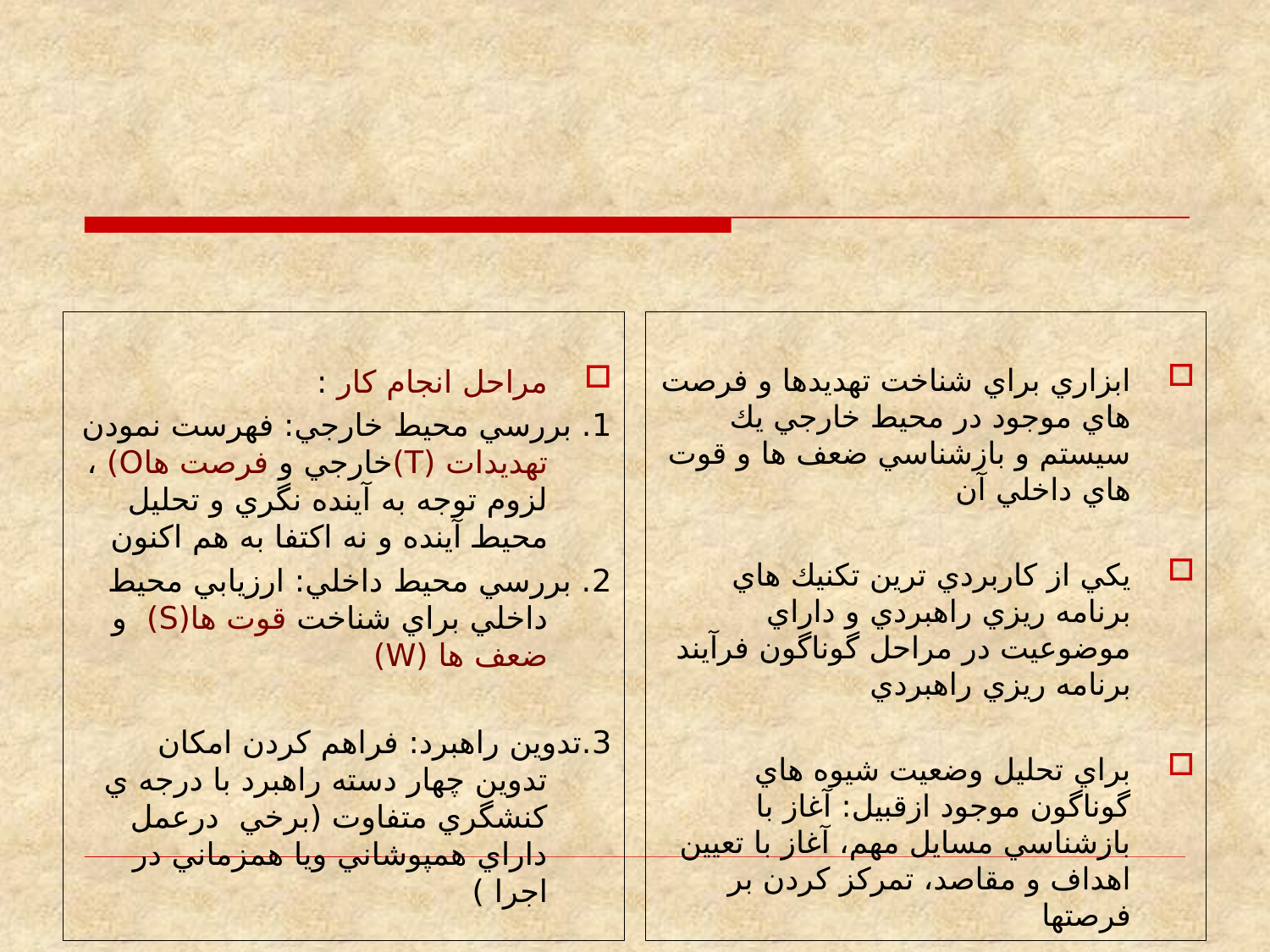

مراحل انجام كار :
1. بررسي محيط خارجي: فهرست نمودن تهديدات (T)خارجي و فرصت هاO) ، لزوم توجه به آينده نگري و تحليل محيط آينده و نه اكتفا به هم اكنون
2. بررسي محيط داخلي: ارزيابي محيط داخلي براي شناخت قوت ها(S)  و ضعف ها (W)

3.تدوين راهبرد: فراهم كردن امكان تدوين چهار دسته راهبرد با درجه ي كنشگري متفاوت (برخي  درعمل داراي همپوشاني ويا همزماني در اجرا )

ابزاري براي شناخت تهديدها و فرصت هاي موجود در محيط خارجي يك سيستم و بازشناسي ضعف ها و قوت هاي داخلي آن

يكي از كاربردي ترين تكنيك هاي برنامه ريزي راهبردي و داراي موضوعيت در مراحل گوناگون فرآيند برنامه ريزي راهبردي

براي تحليل وضعيت شيوه هاي گوناگون موجود ازقبيل: آغاز با بازشناسي مسايل مهم، آغاز با تعيين اهداف و مقاصد، تمركز كردن بر فرصتها